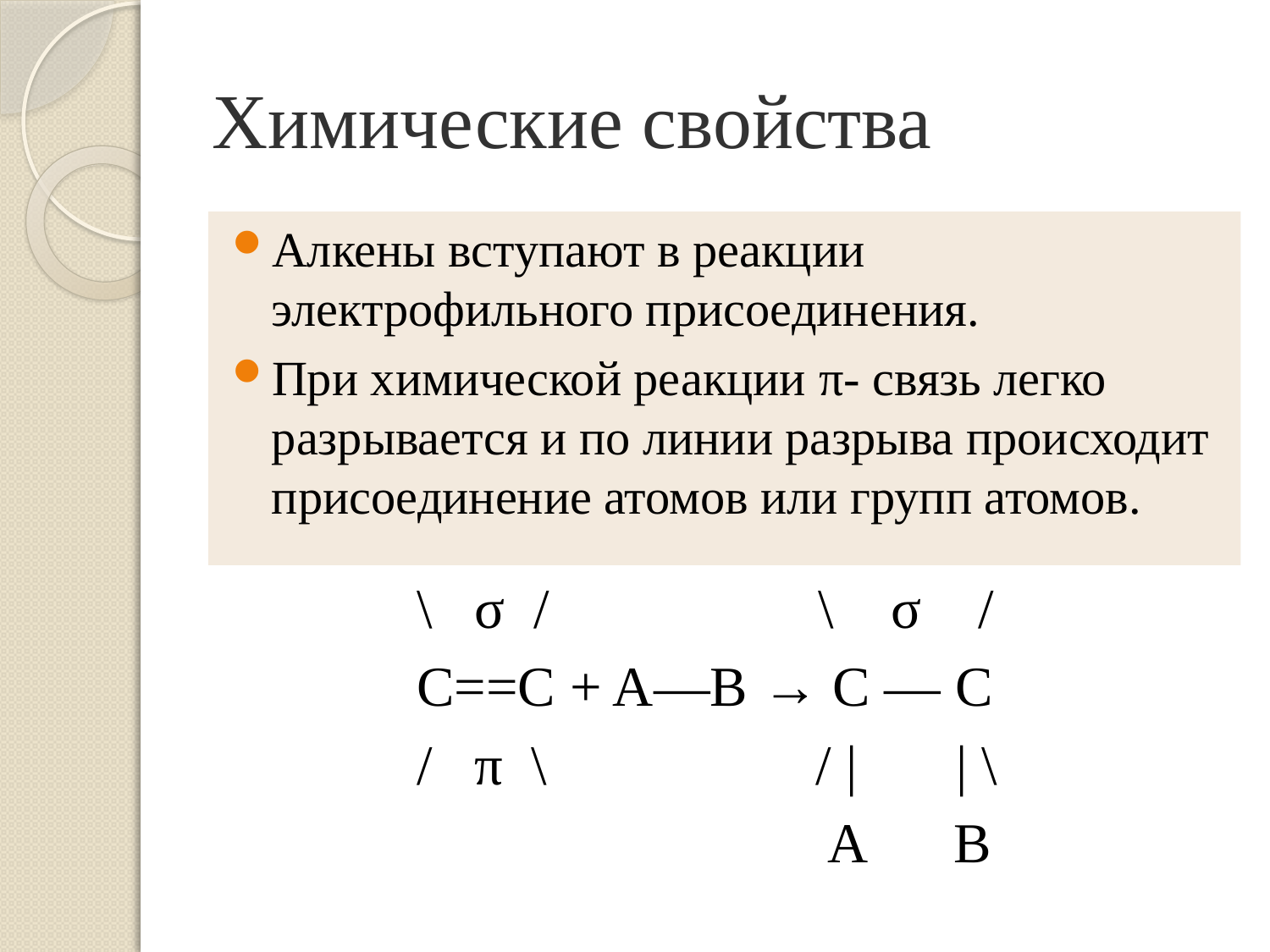

# Химические свойства
Алкены вступают в реакции электрофильного присоединения.
При химической реакции π- связь легко разрывается и по линии разрыва происходит присоединение атомов или групп атомов.

             \   σ  /                   \    σ    /
             C==C + A—B → C — C
             /   π  \                   / |       | \
                                          А      В